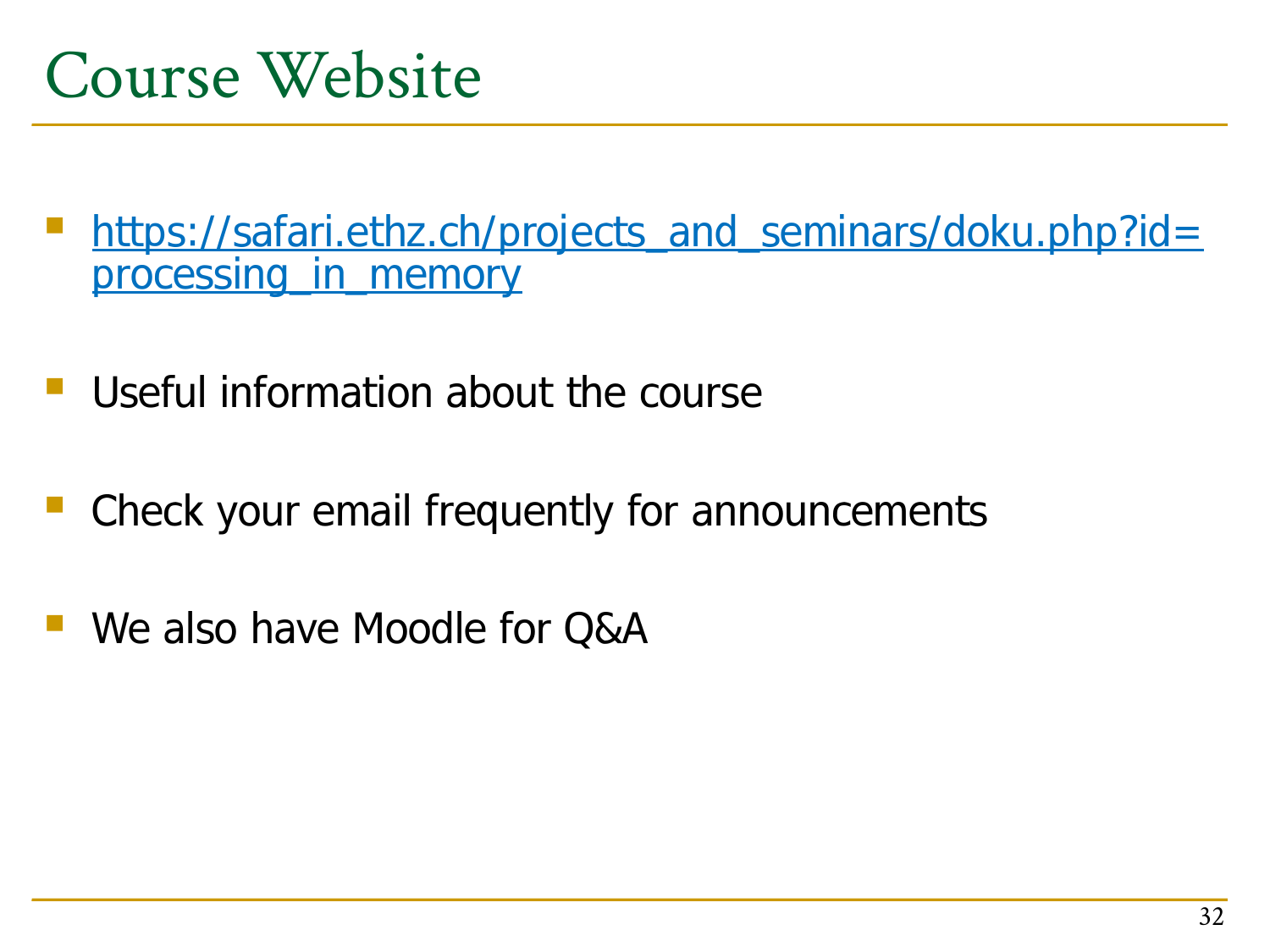

# Course Website

https://safari.ethz.ch/projects_and_seminars/doku.php?id=processing_in_memory

Useful information about the course

Check your email frequently for announcements

We also have Moodle for Q&A

32